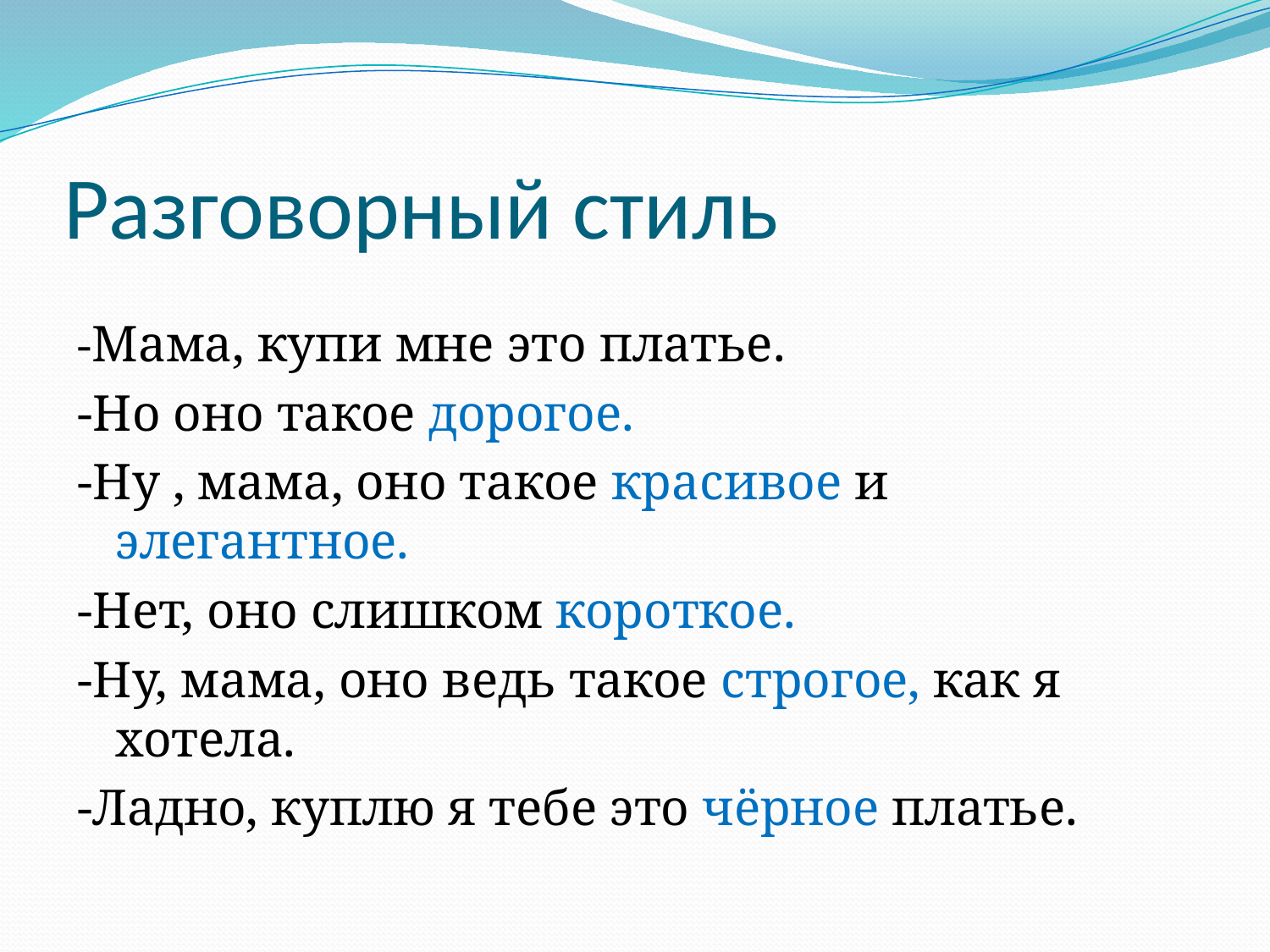

# Разговорный стиль
-Мама, купи мне это платье.
-Но оно такое дорогое.
-Ну , мама, оно такое красивое и элегантное.
-Нет, оно слишком короткое.
-Ну, мама, оно ведь такое строгое, как я хотела.
-Ладно, куплю я тебе это чёрное платье.